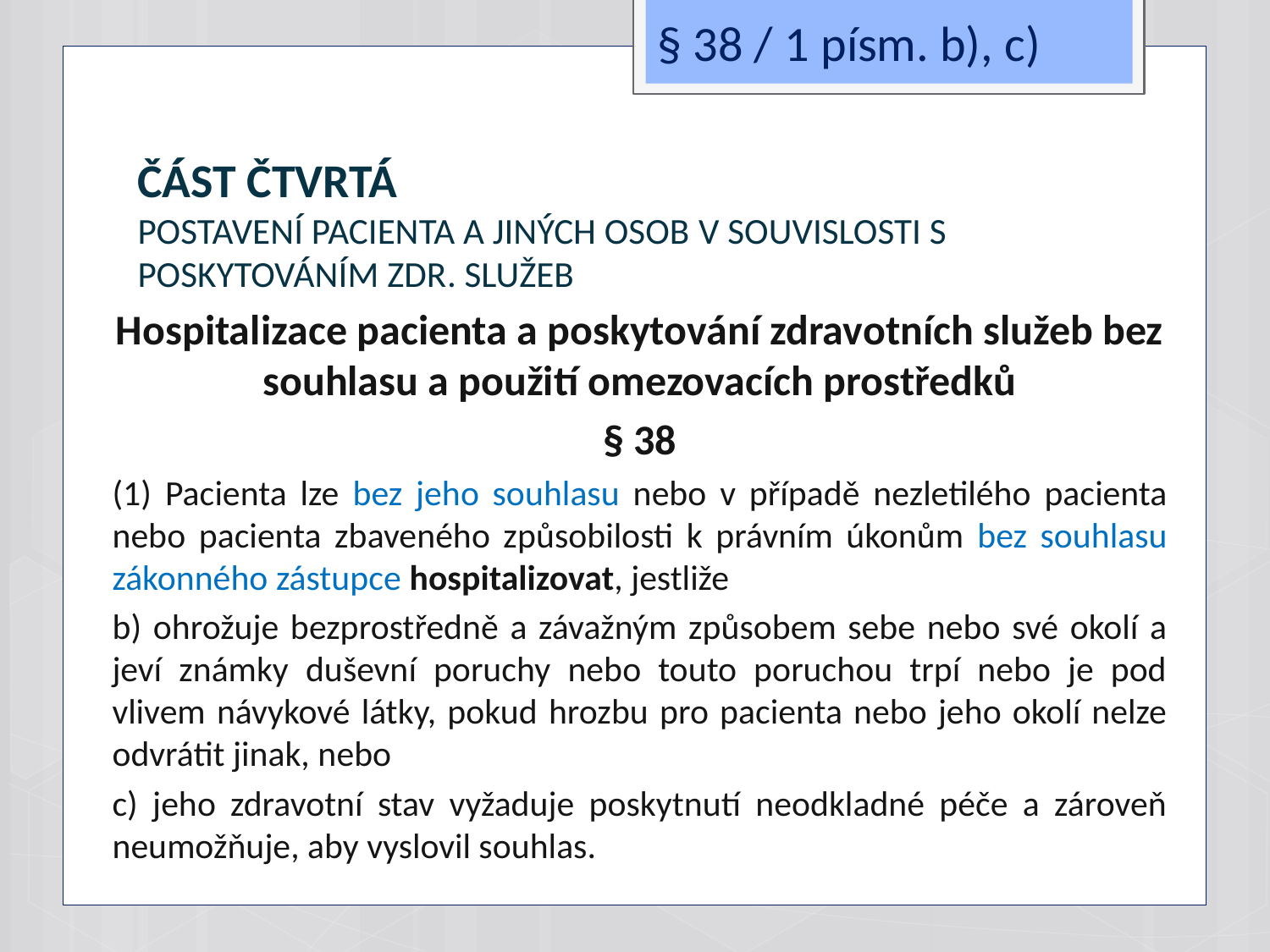

§ 38 / 1 písm. b), c)
# ČÁST ČTVRTÁ POSTAVENÍ PACIENTA A JINÝCH OSOB V SOUVISLOSTI S POSKYTOVÁNÍM ZDR. SLUŽEB
Hospitalizace pacienta a poskytování zdravotních služeb bez souhlasu a použití omezovacích prostředků
§ 38
(1) Pacienta lze bez jeho souhlasu nebo v případě nezletilého pacienta nebo pacienta zbaveného způsobilosti k právním úkonům bez souhlasu zákonného zástupce hospitalizovat, jestliže
b) ohrožuje bezprostředně a závažným způsobem sebe nebo své okolí a jeví známky duševní poruchy nebo touto poruchou trpí nebo je pod vlivem návykové látky, pokud hrozbu pro pacienta nebo jeho okolí nelze odvrátit jinak, nebo
c) jeho zdravotní stav vyžaduje poskytnutí neodkladné péče a zároveň neumožňuje, aby vyslovil souhlas.